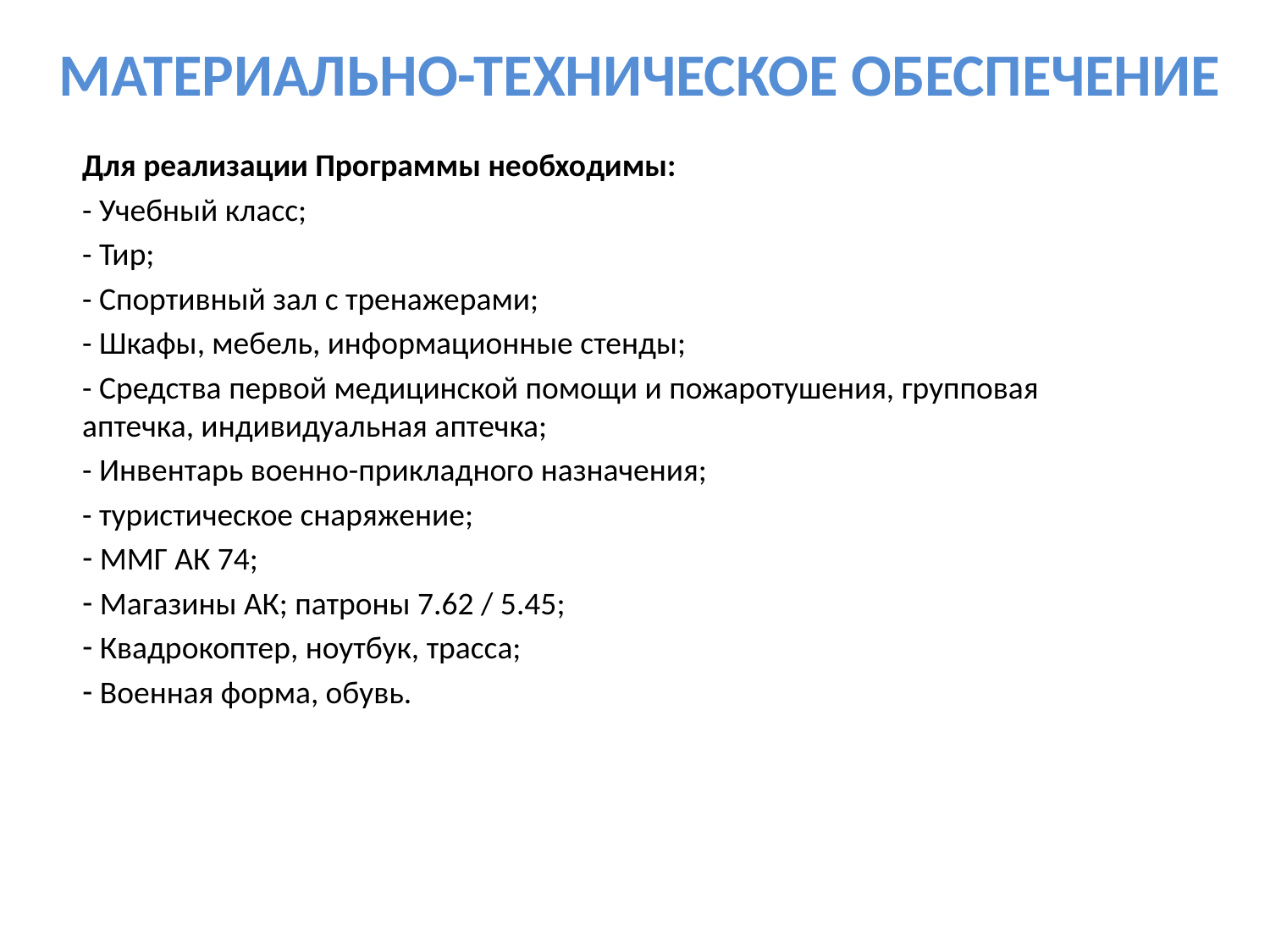

# Материально-техническое обеспечение
Для реализации Программы необходимы:
- Учебный класс;
- Тир;
- Спортивный зал с тренажерами;
- Шкафы, мебель, информационные стенды;
- Средства первой медицинской помощи и пожаротушения, групповая аптечка, индивидуальная аптечка;
- Инвентарь военно-прикладного назначения;
- туристическое снаряжение;
 ММГ АК 74;
 Магазины АК; патроны 7.62 / 5.45;
 Квадрокоптер, ноутбук, трасса;
 Военная форма, обувь.